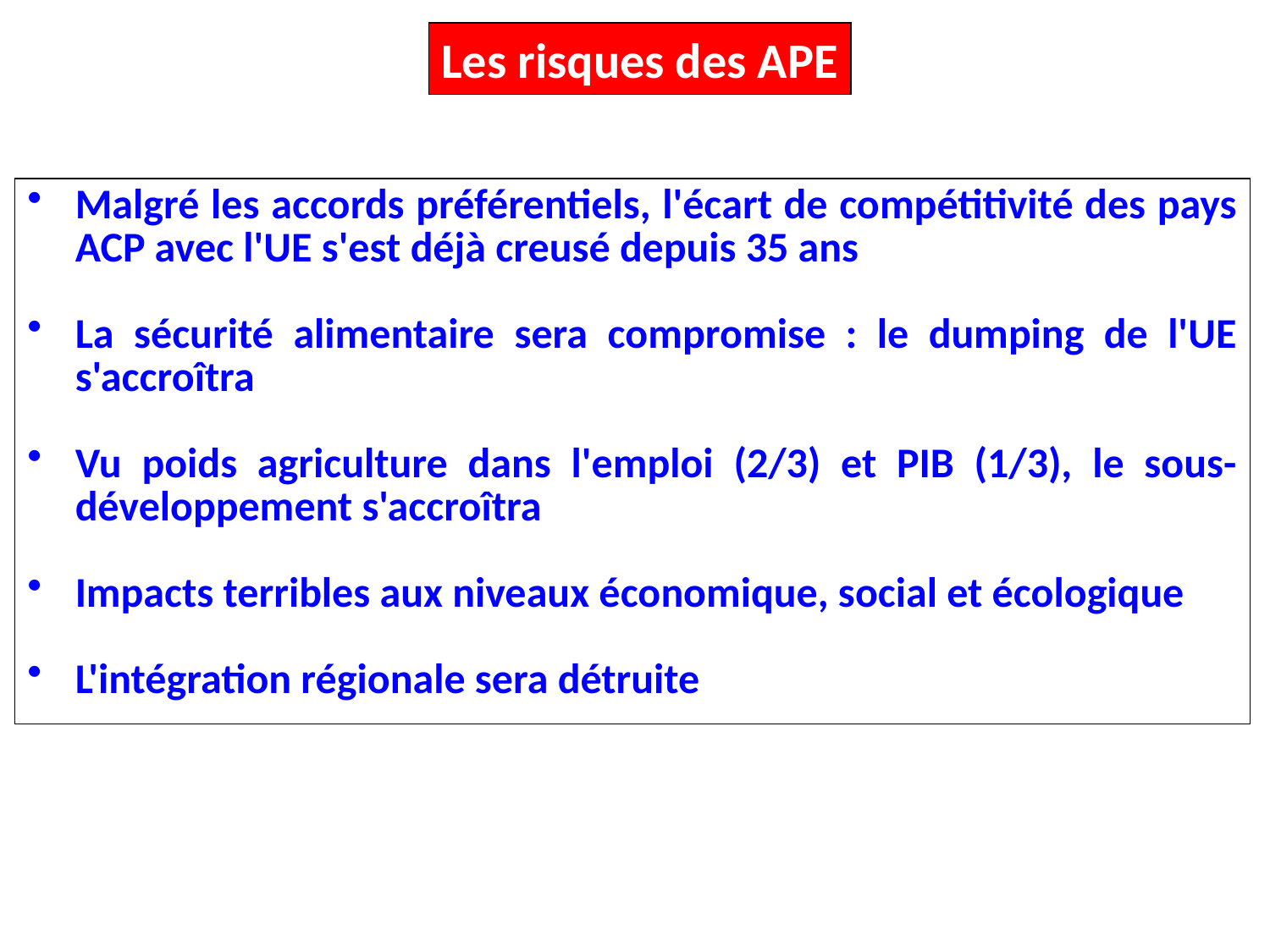

Les risques des APE
Malgré les accords préférentiels, l'écart de compétitivité des pays ACP avec l'UE s'est déjà creusé depuis 35 ans

La sécurité alimentaire sera compromise : le dumping de l'UE s'accroîtra

Vu poids agriculture dans l'emploi (2/3) et PIB (1/3), le sous-développement s'accroîtra

Impacts terribles aux niveaux économique, social et écologique

L'intégration régionale sera détruite